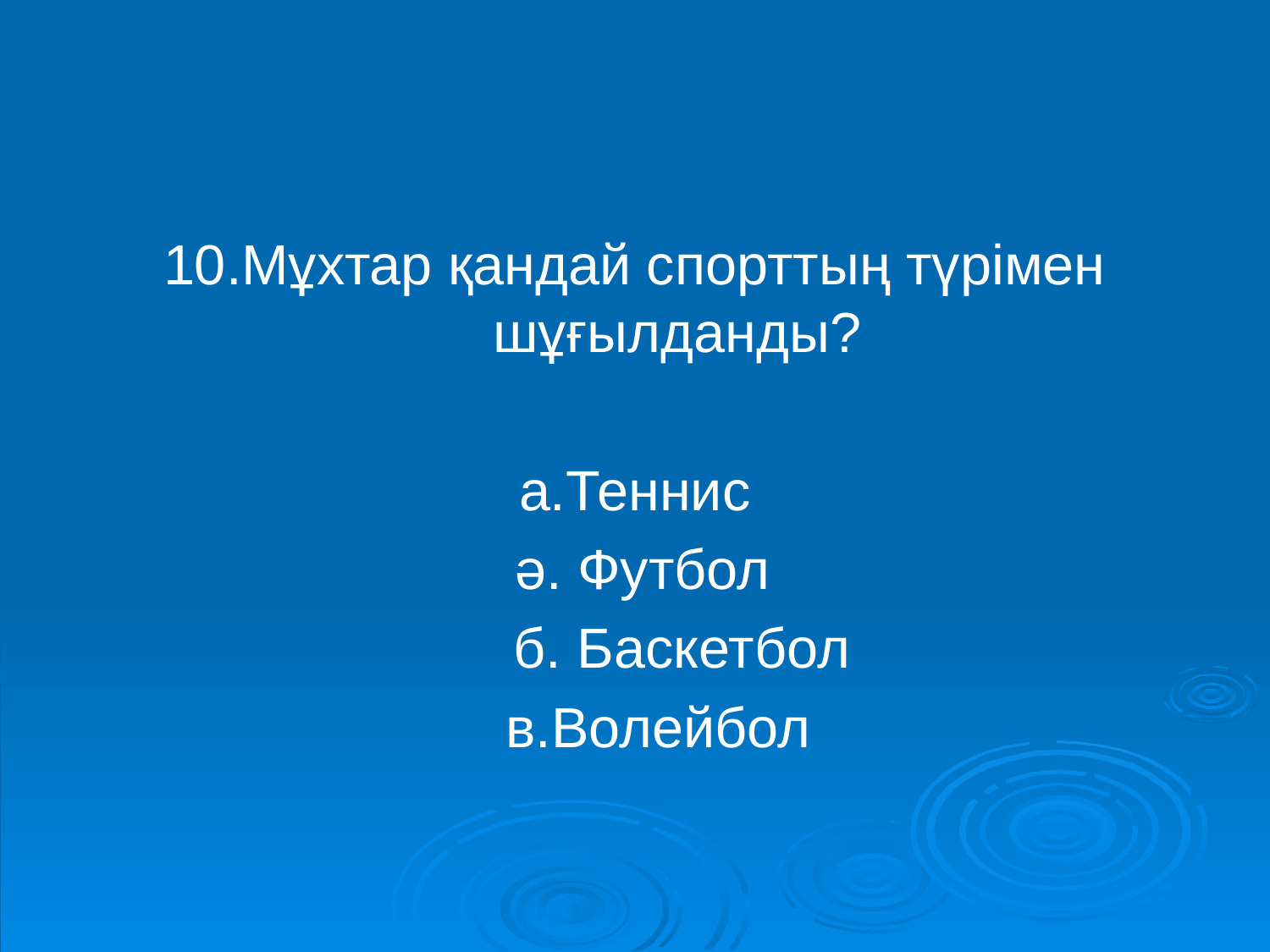

10.Мұхтар қандай спорттың түрімен шұғылданды?

а.Теннис
 ә. Футбол
      б. Баскетбол
    в.Волейбол